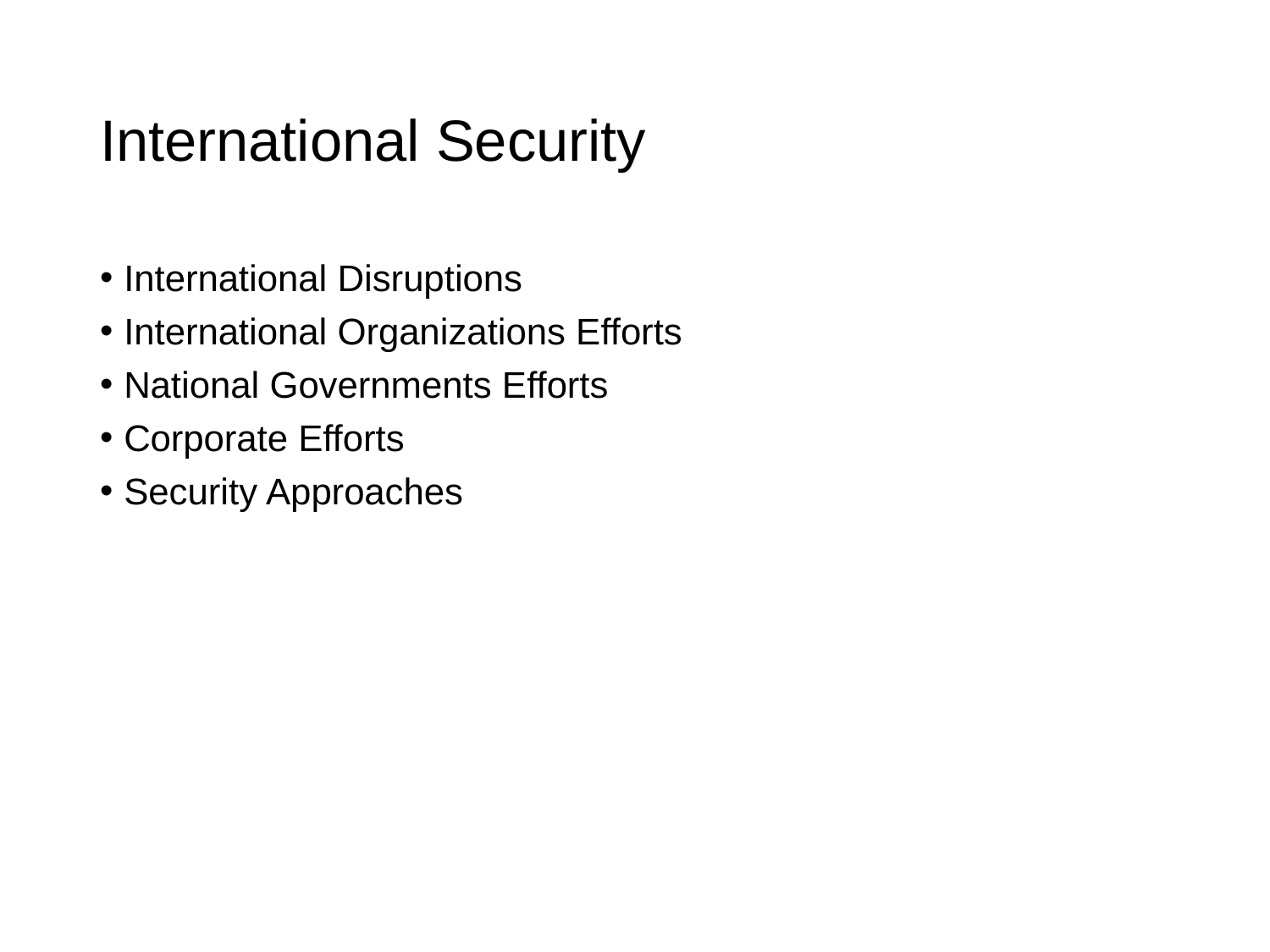

# International Security
International Disruptions
International Organizations Efforts
National Governments Efforts
Corporate Efforts
Security Approaches